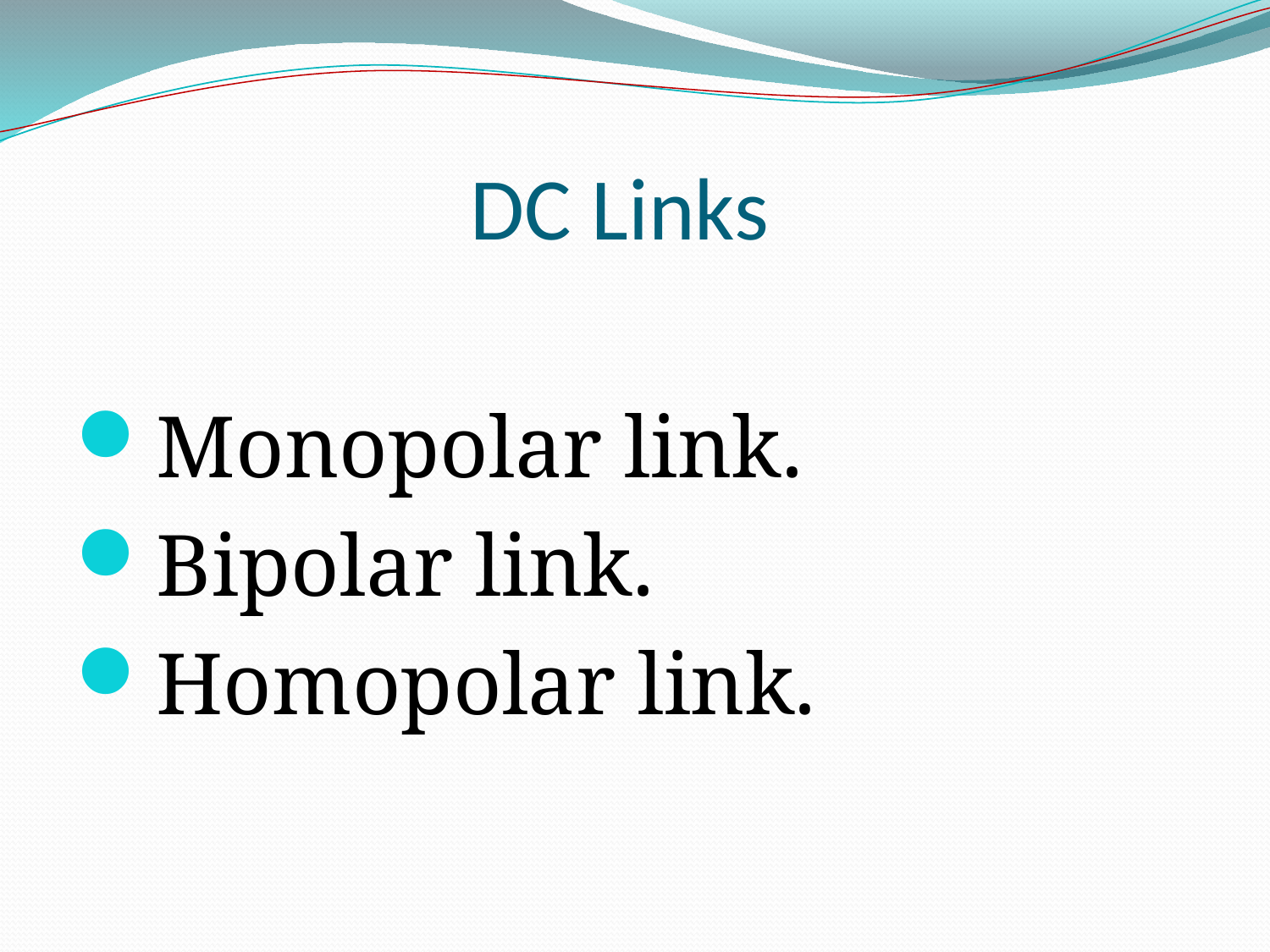

# DC Links

Monopolar link.
Bipolar link.
Homopolar link.